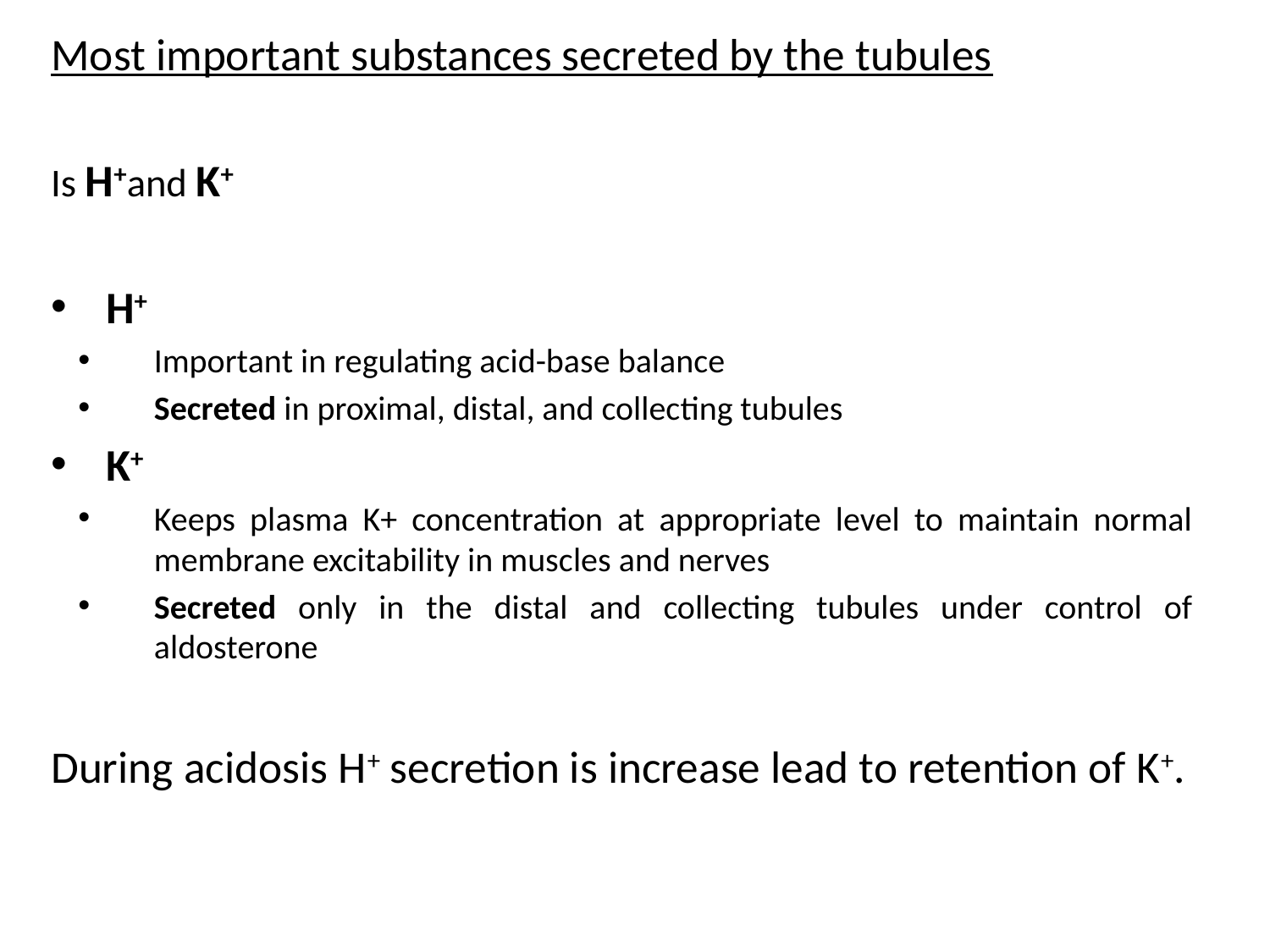

Most important substances secreted by the tubules

Is H+and K+

H+
Important in regulating acid-base balance
Secreted in proximal, distal, and collecting tubules
K+
Keeps plasma K+ concentration at appropriate level to maintain normal membrane excitability in muscles and nerves
Secreted only in the distal and collecting tubules under control of aldosterone

During acidosis H+ secretion is increase lead to retention of K+.